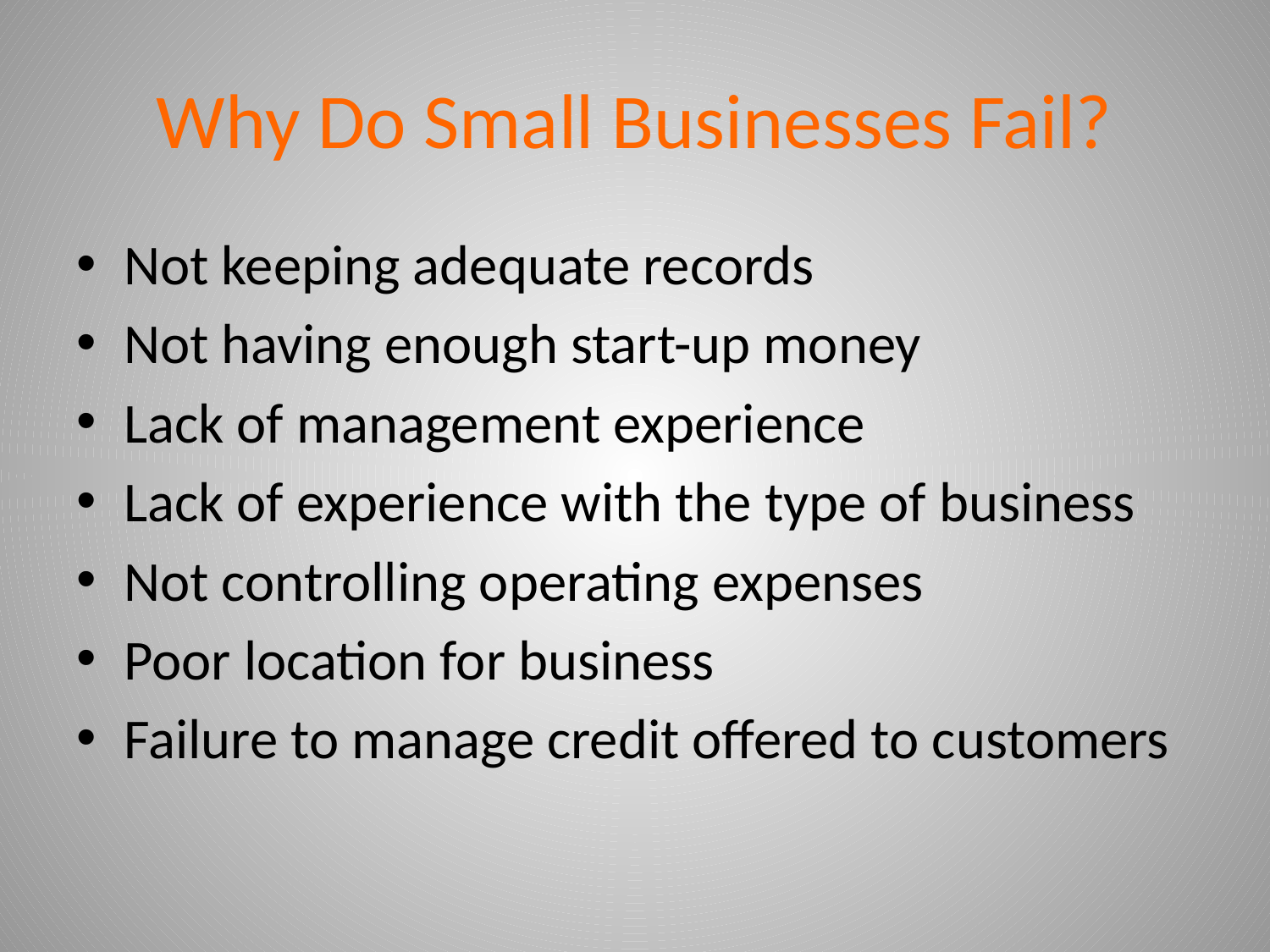

# Why Do Small Businesses Fail?
Not keeping adequate records
Not having enough start-up money
Lack of management experience
Lack of experience with the type of business
Not controlling operating expenses
Poor location for business
Failure to manage credit offered to customers